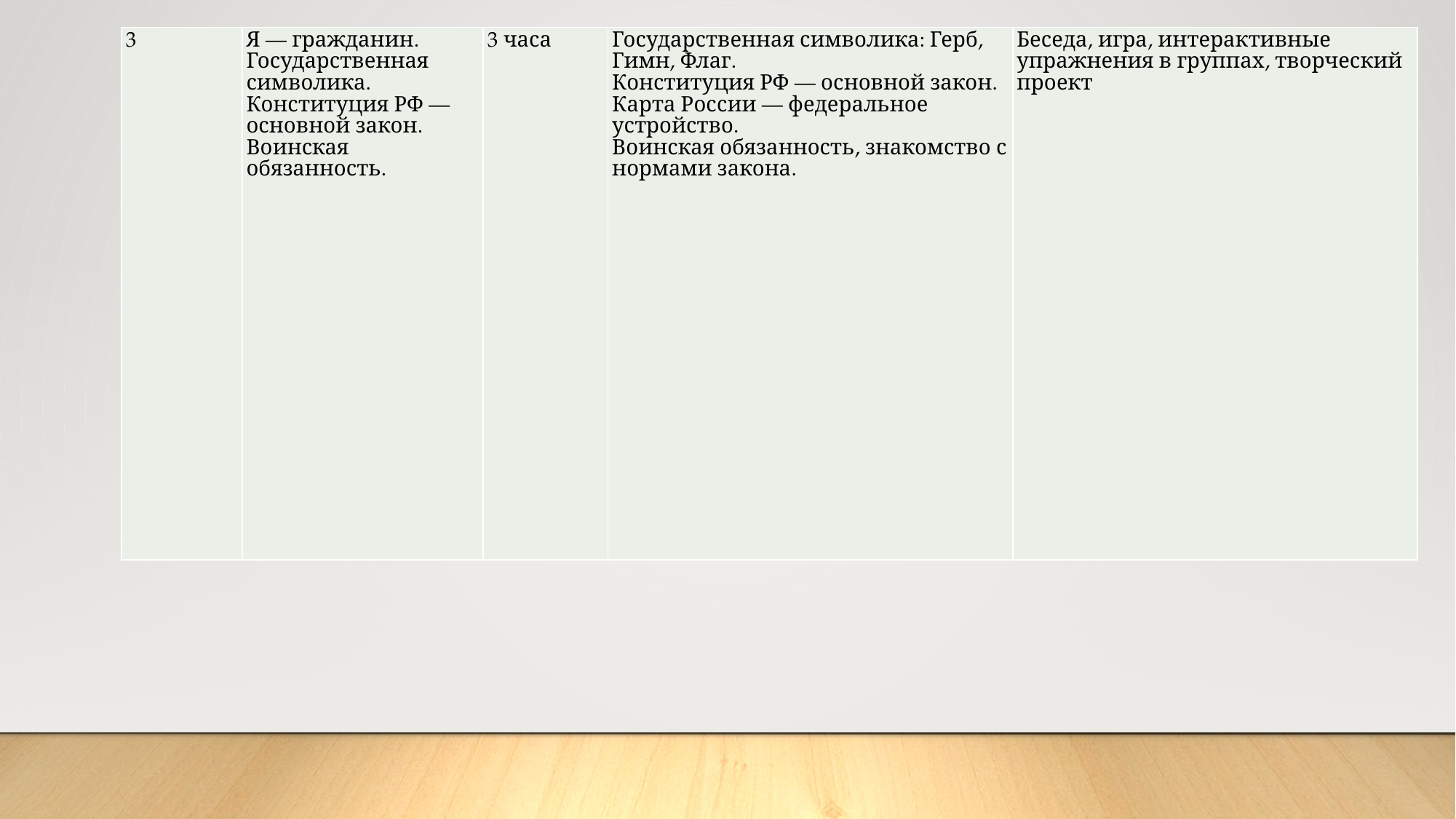

| 3 | Я — гражданин. Государственная символика. Конституция РФ — основной закон. Воинская обязанность. | 3 часа | Государственная символика: Герб, Гимн, Флаг. Конституция РФ — основной закон. Карта России — федеральное устройство. Воинская обязанность, знакомство с нормами закона. | Беседа, игра, интерактивные упражнения в группах, творческий проект |
| --- | --- | --- | --- | --- |
#